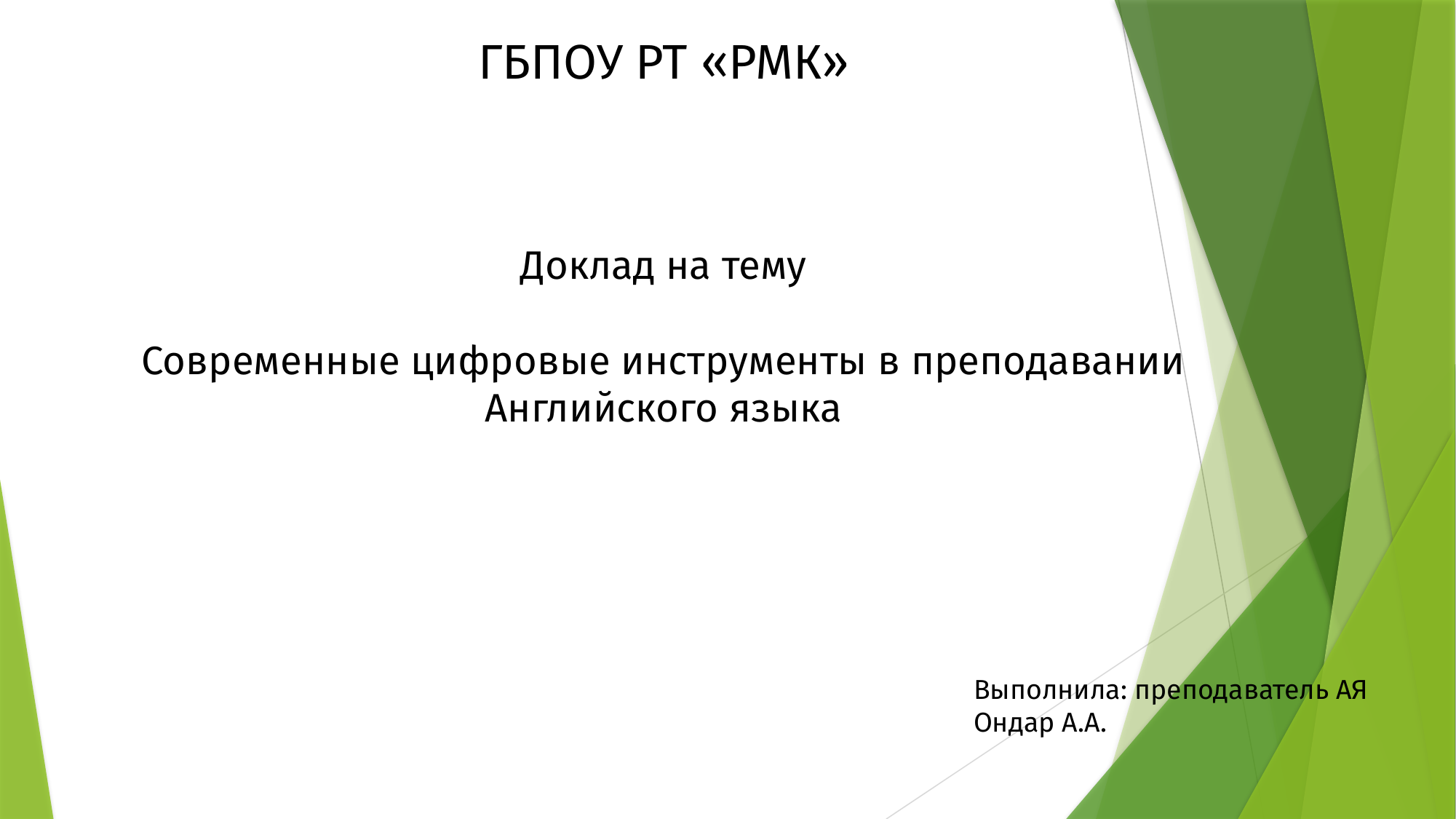

ГБПОУ РТ «РМК»
# Доклад на тему Современные цифровые инструменты в преподавании Английского языка
Выполнила: преподаватель АЯ
Ондар А.А.